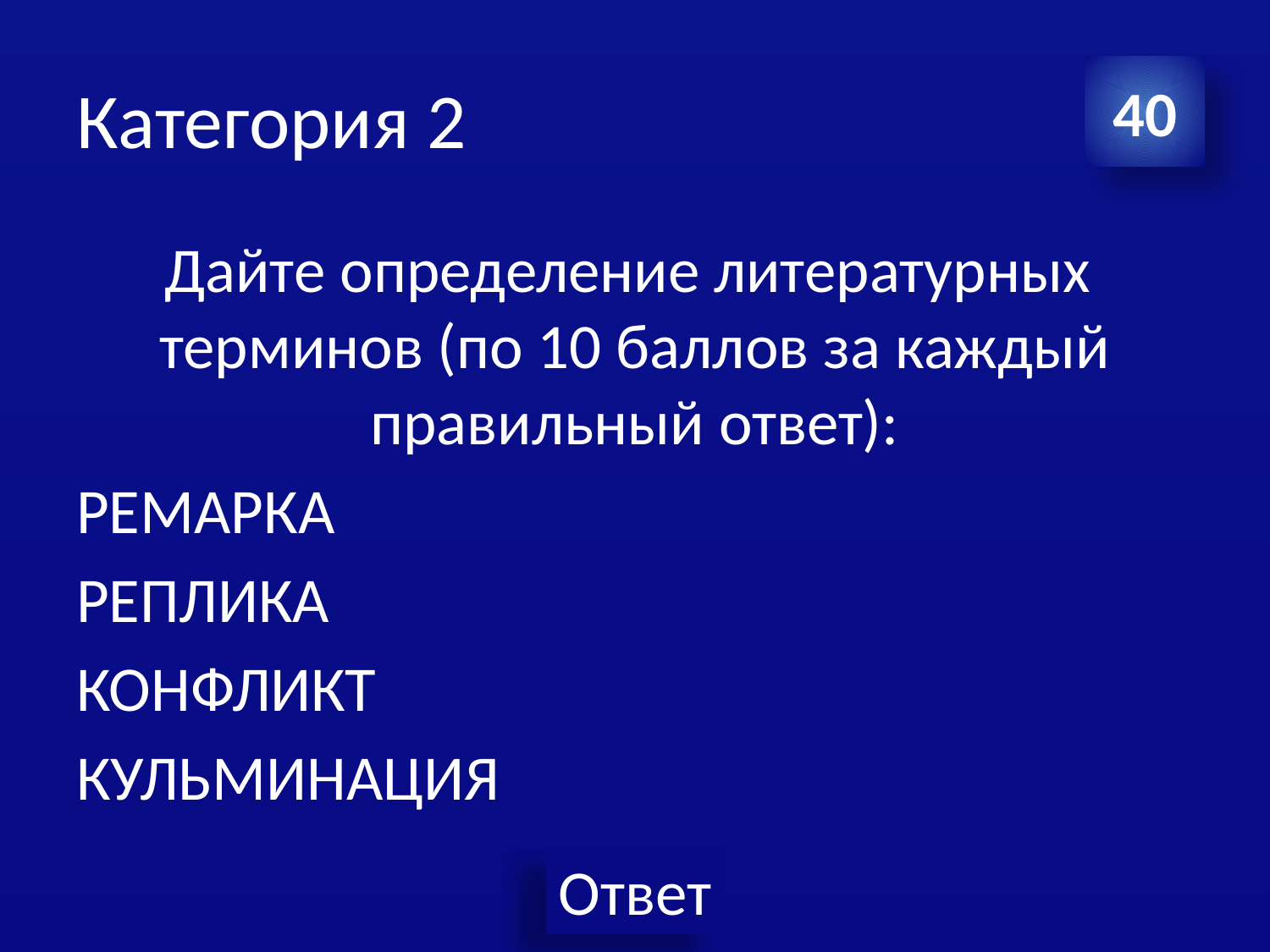

# Категория 2
40
Дайте определение литературных  терминов (по 10 баллов за каждый правильный ответ):
РЕМАРКА
РЕПЛИКА
КОНФЛИКТ
КУЛЬМИНАЦИЯ